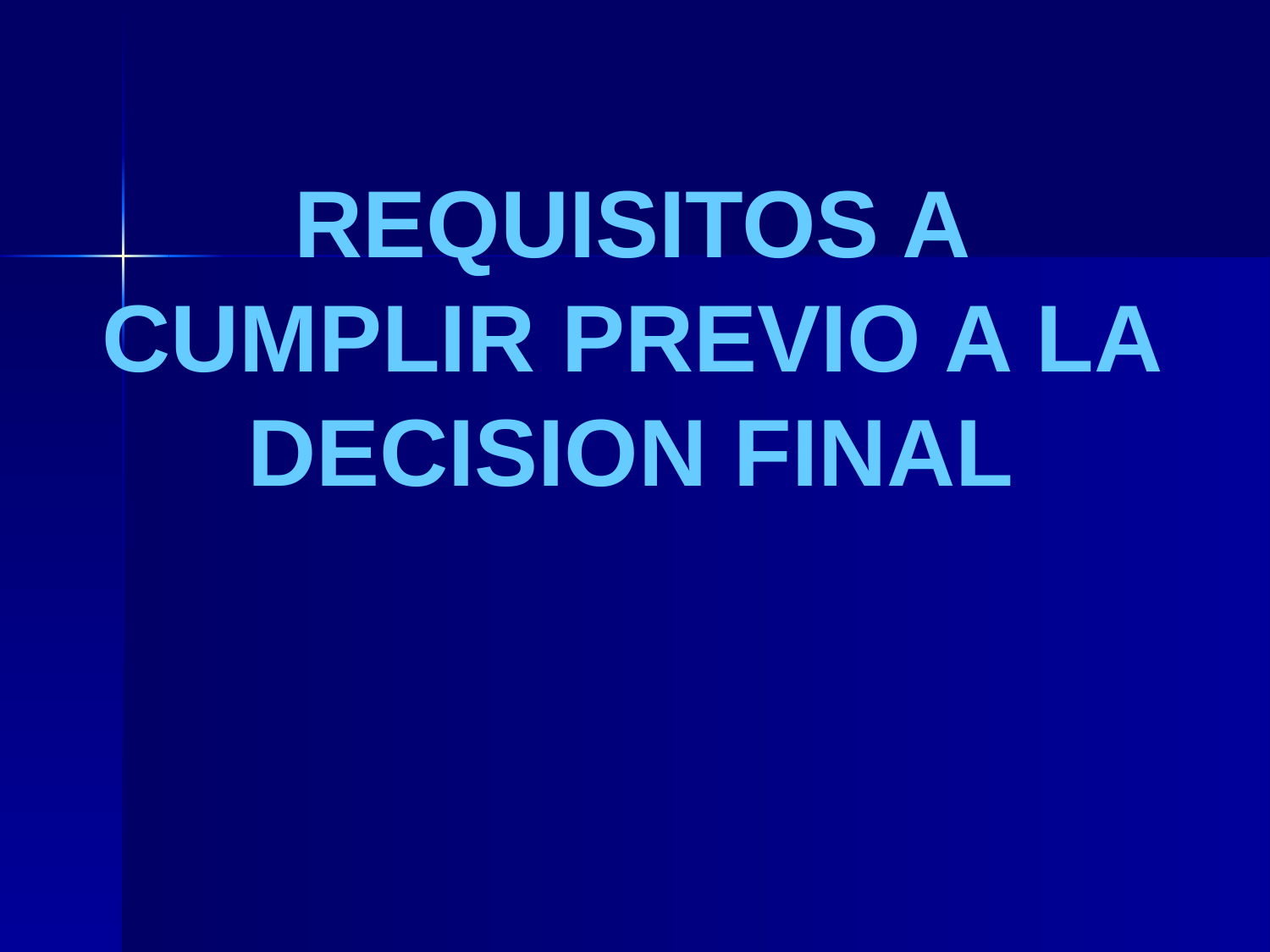

REQUISITOS A CUMPLIR PREVIO A LA DECISION FINAL